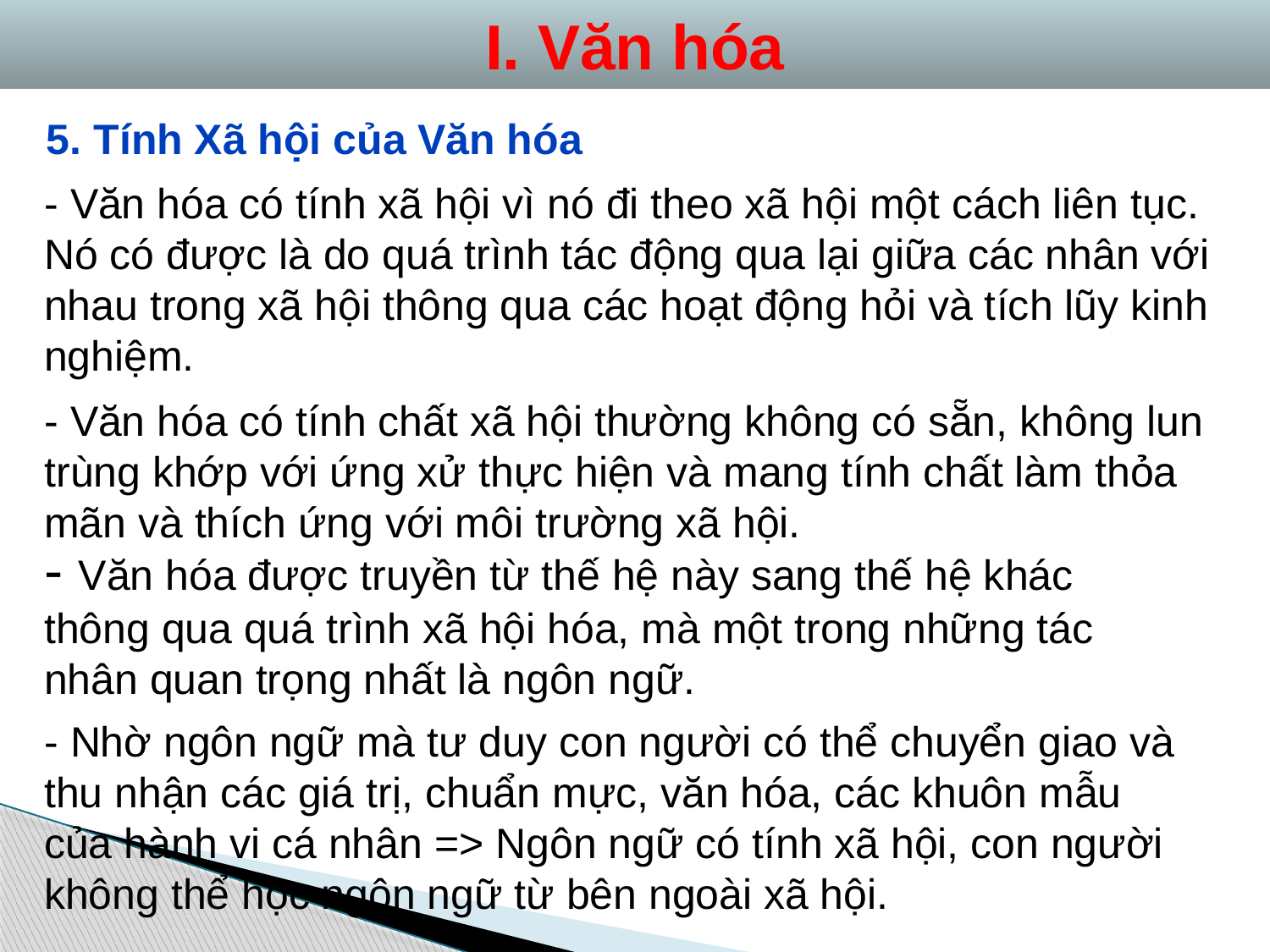

I. Văn hóa
5. Tính Xã hội của Văn hóa
- Văn hóa có tính xã hội vì nó đi theo xã hội một cách liên tục. Nó có được là do quá trình tác động qua lại giữa các nhân với nhau trong xã hội thông qua các hoạt động hỏi và tích lũy kinh nghiệm.
- Văn hóa có tính chất xã hội thường không có sẵn, không lun trùng khớp với ứng xử thực hiện và mang tính chất làm thỏa mãn và thích ứng với môi trường xã hội.
- Văn hóa được truyền từ thế hệ này sang thế hệ khác thông qua quá trình xã hội hóa, mà một trong những tác nhân quan trọng nhất là ngôn ngữ.
- Nhờ ngôn ngữ mà tư duy con người có thể chuyển giao và thu nhận các giá trị, chuẩn mực, văn hóa, các khuôn mẫu của hành vi cá nhân => Ngôn ngữ có tính xã hội, con người không thể học ngôn ngữ từ bên ngoài xã hội.